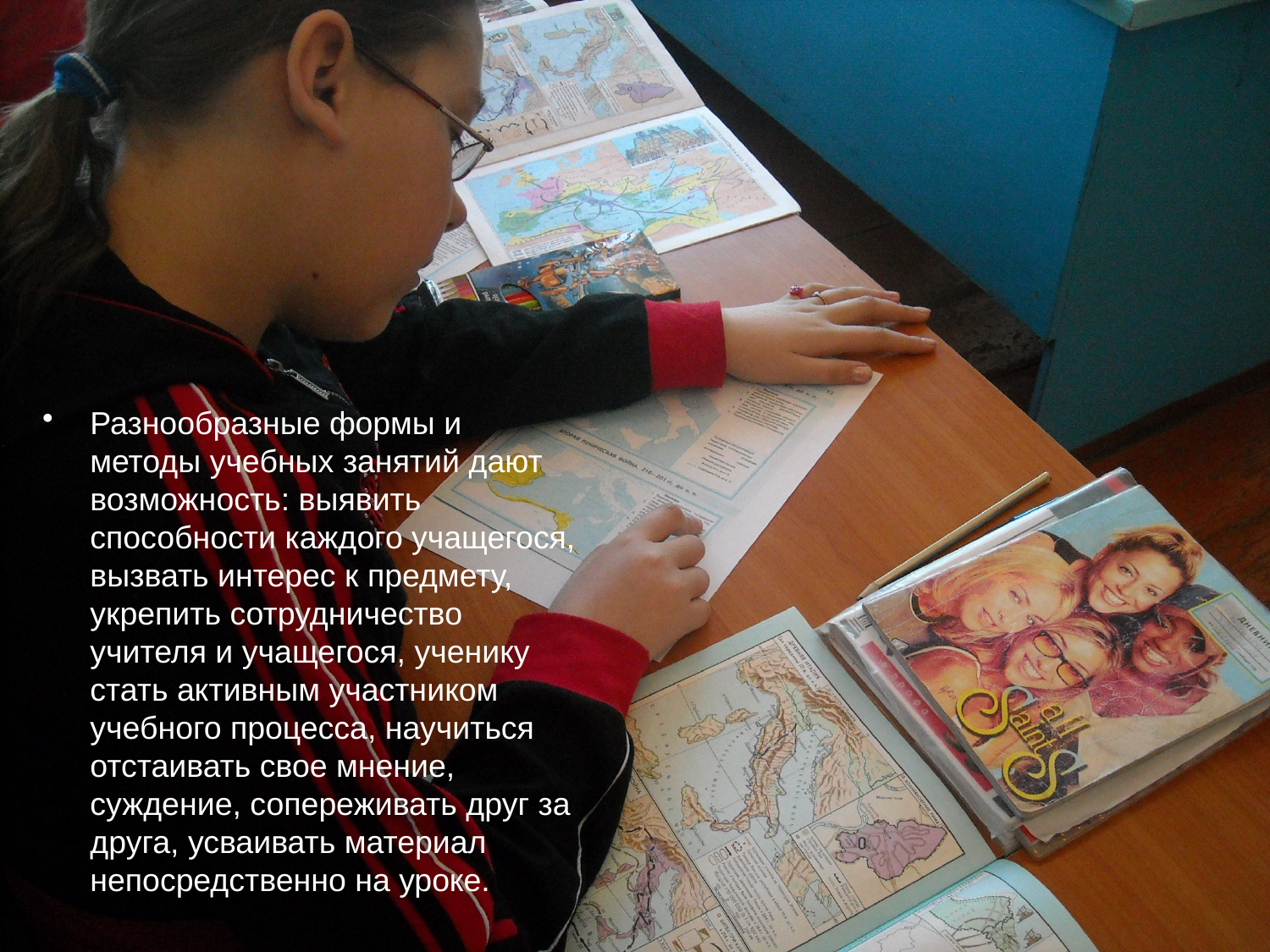

Разнообразные формы и методы учебных занятий дают возможность: выявить способности каждого учащегося, вызвать интерес к предмету, укрепить сотрудничество учителя и учащегося, ученику стать активным участником учебного процесса, научиться отстаивать свое мнение, суждение, сопереживать друг за друга, усваивать материал непосредственно на уроке.